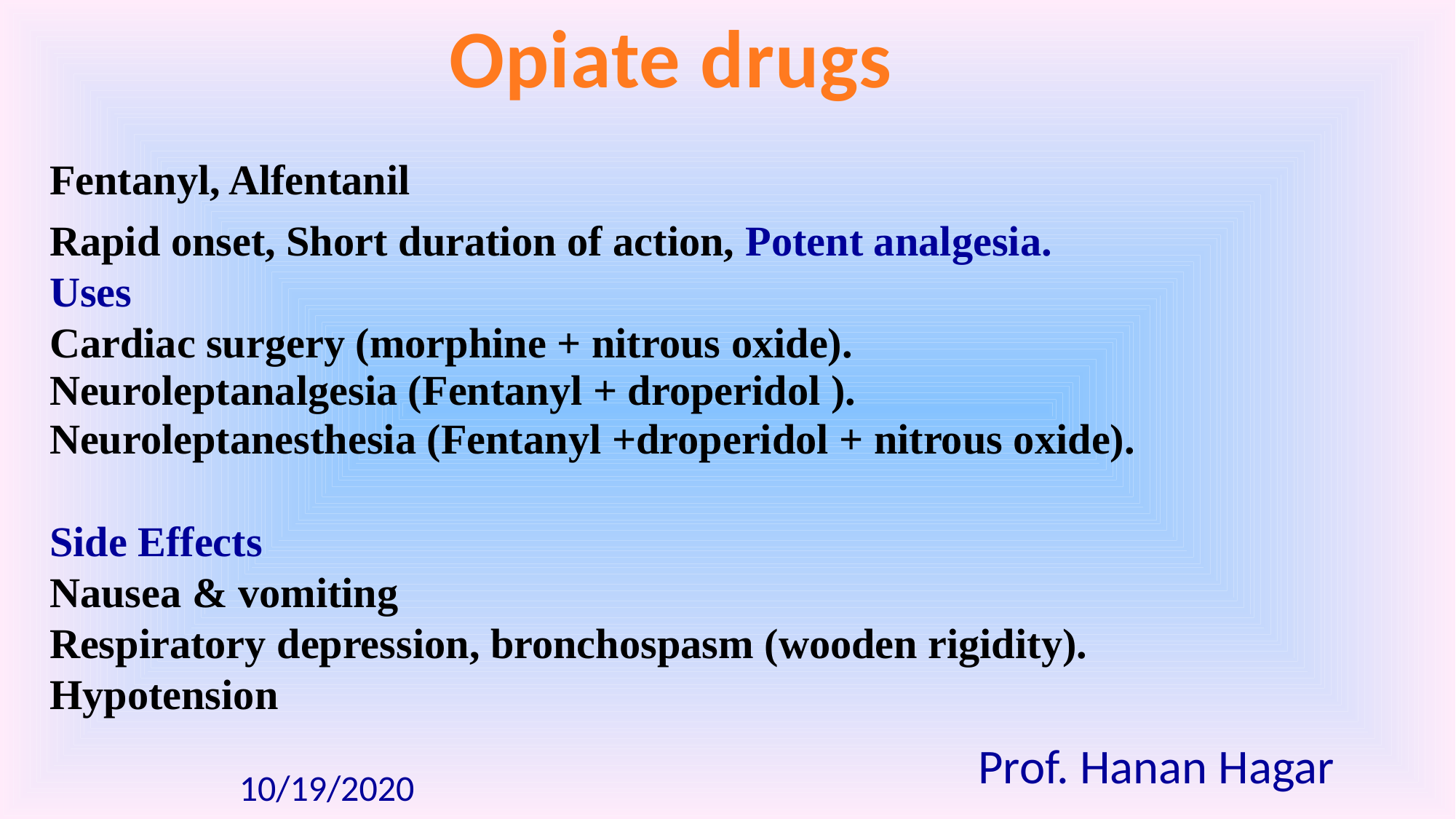

Opiate drugs
Fentanyl, Alfentanil
Rapid onset, Short duration of action, Potent analgesia.
Uses
Cardiac surgery (morphine + nitrous oxide).
Neuroleptanalgesia (Fentanyl + droperidol ).
Neuroleptanesthesia (Fentanyl +droperidol + nitrous oxide).

Side Effects
Nausea & vomiting
Respiratory depression, bronchospasm (wooden rigidity).
Hypotension
Prof. Hanan Hagar
10/19/2020